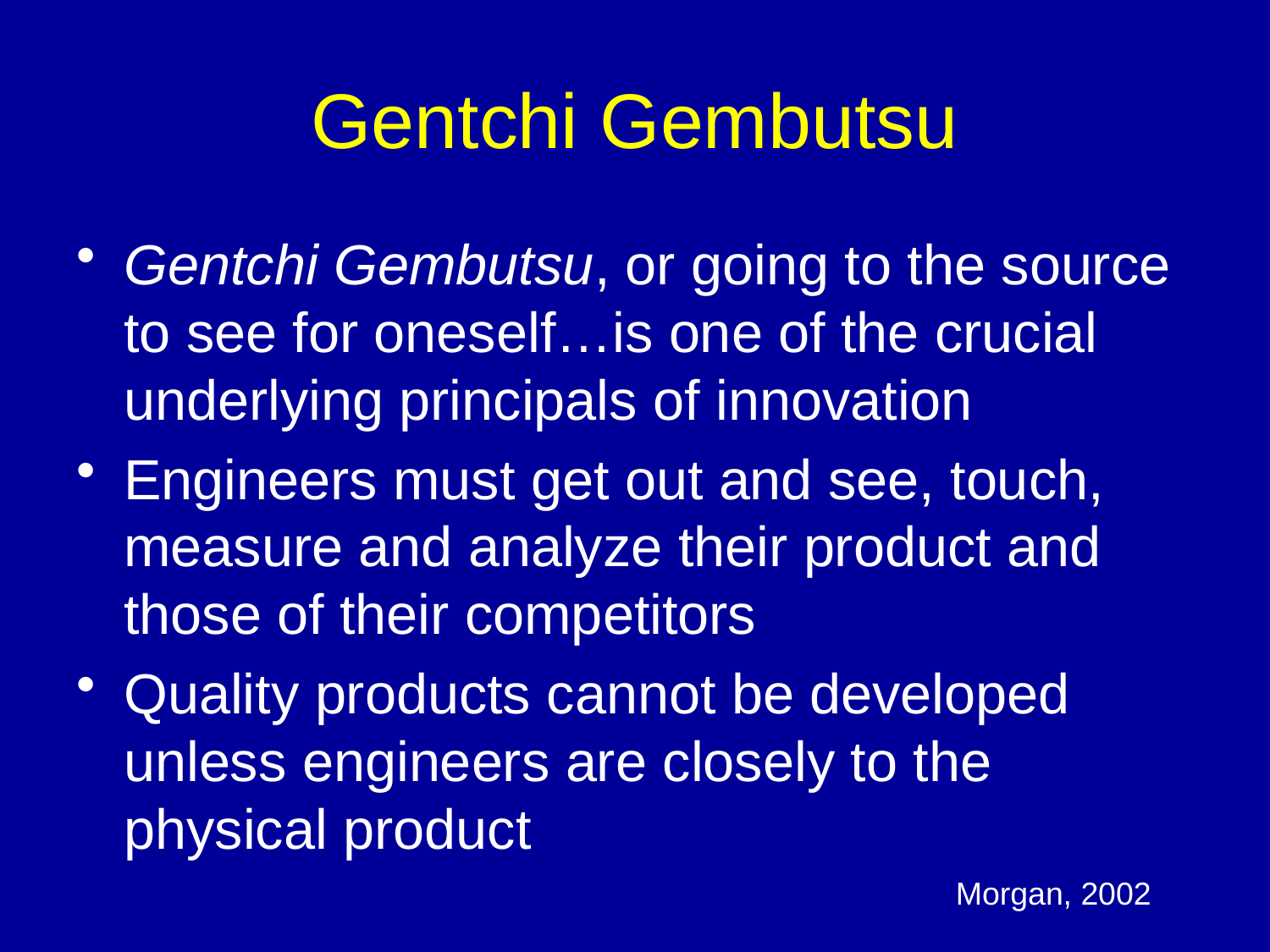

# Gentchi Gembutsu
Gentchi Gembutsu, or going to the source to see for oneself…is one of the crucial underlying principals of innovation
Engineers must get out and see, touch, measure and analyze their product and those of their competitors
Quality products cannot be developed unless engineers are closely to the physical product
Morgan, 2002